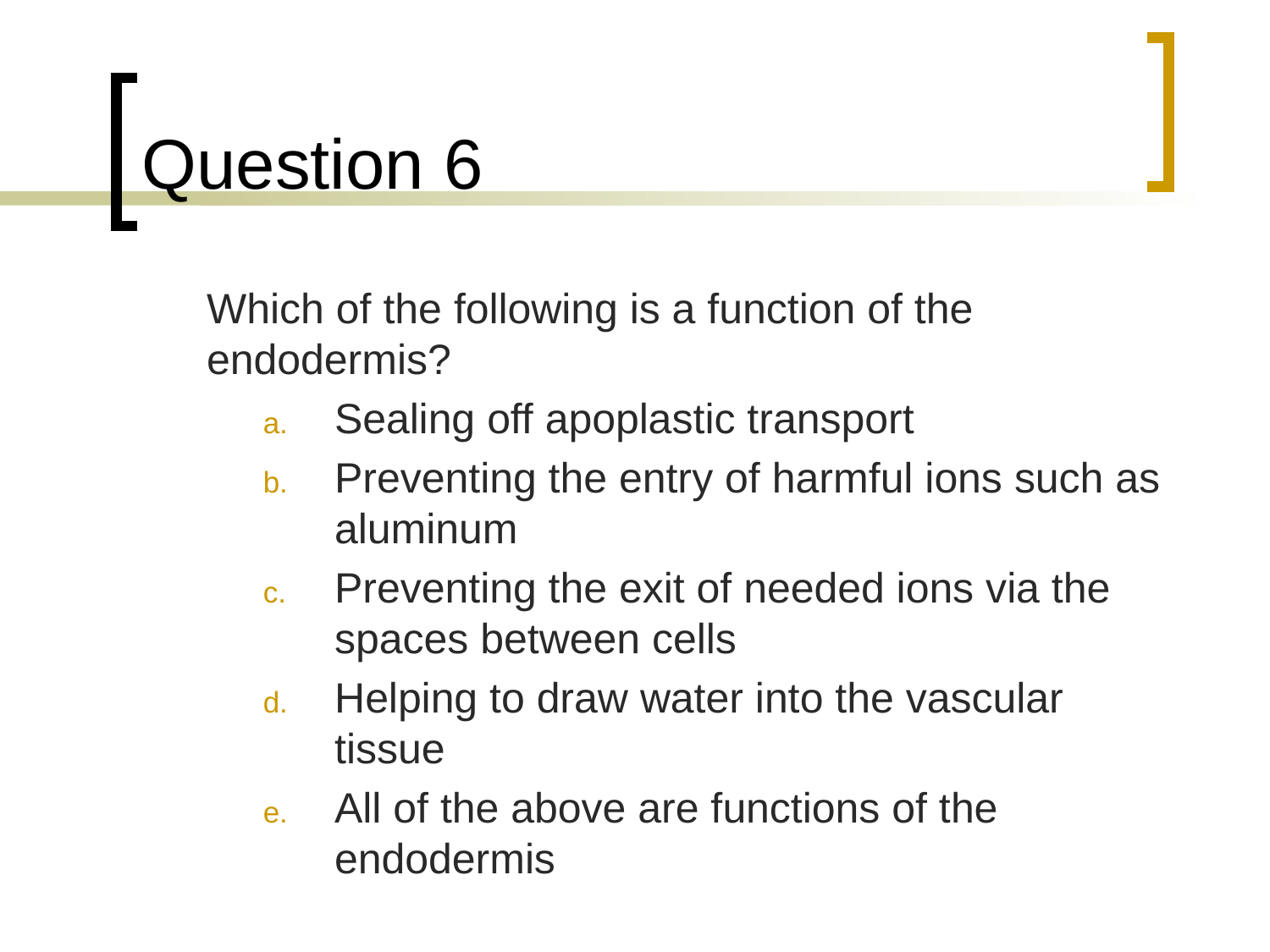

# Question 6
	Which of the following is a function of the endodermis?
Sealing off apoplastic transport
Preventing the entry of harmful ions such as aluminum
Preventing the exit of needed ions via the spaces between cells
Helping to draw water into the vascular tissue
All of the above are functions of the endodermis